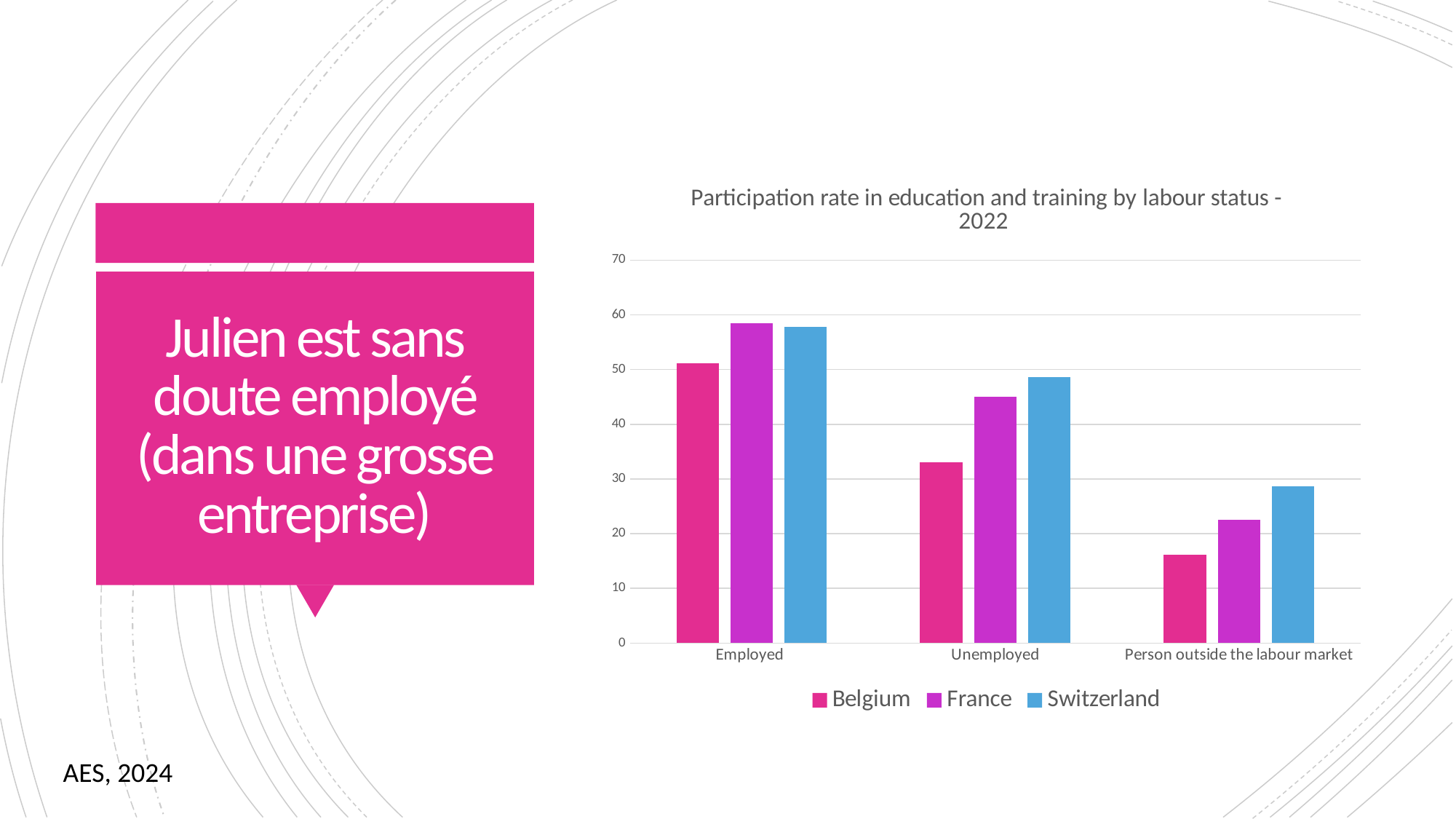

### Chart: Participation rate in education and training by labour status - 2022

| Category | Belgium | France | Switzerland |
|---|---|---|---|
| Employed  | 51.1 | 58.4 | 57.8 |
| Unemployed | 33.1 | 45.0 | 48.6 |
| Person outside the labour market | 16.1 | 22.6 | 28.6 |
# Julien est sans doute employé (dans une grosse entreprise)
AES, 2024